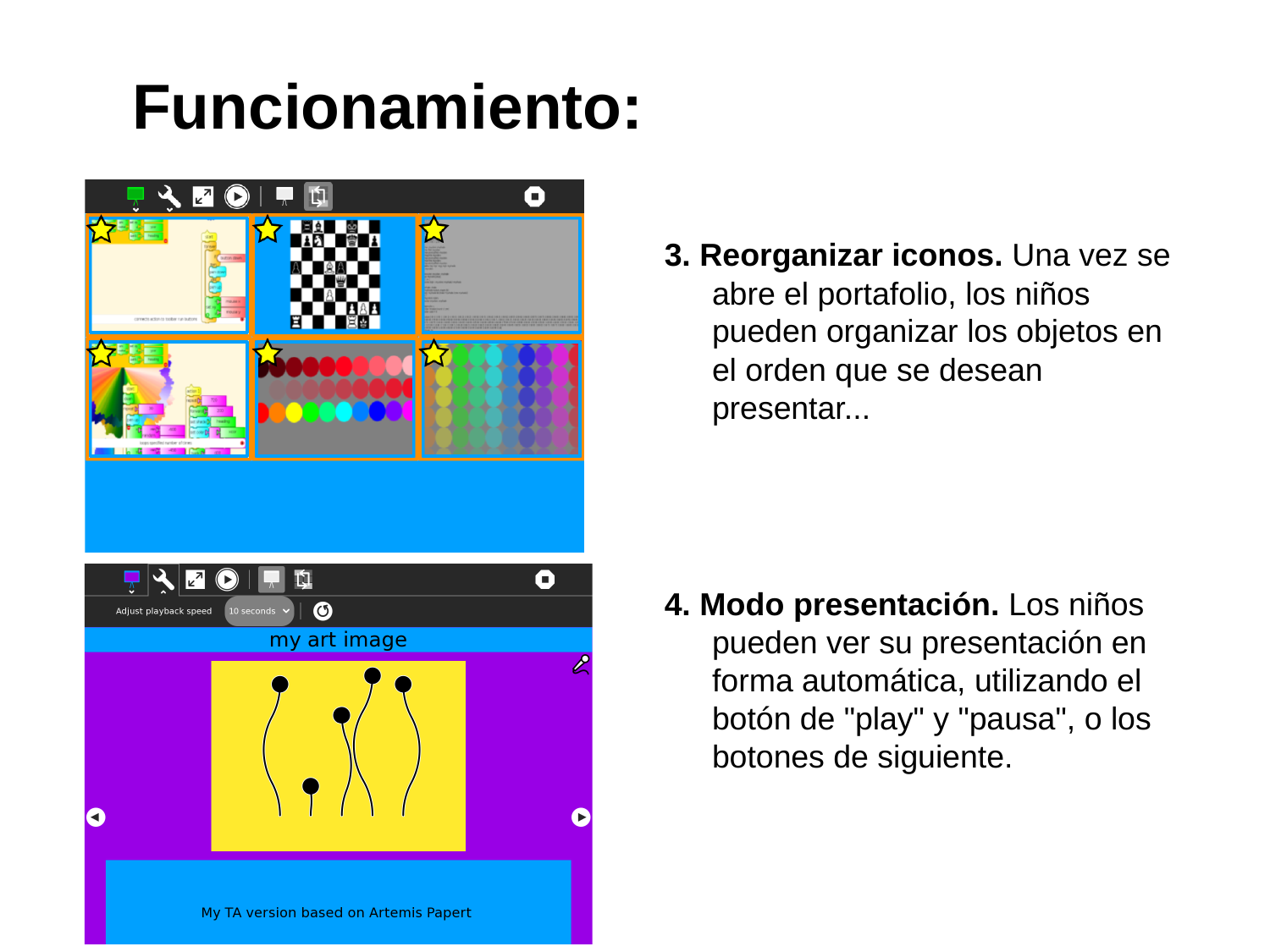

# Funcionamiento:

3. Reorganizar iconos. Una vez se abre el portafolio, los niños pueden organizar los objetos en el orden que se desean presentar...

4. Modo presentación. Los niños pueden ver su presentación en forma automática, utilizando el botón de "play" y "pausa", o los botones de siguiente.